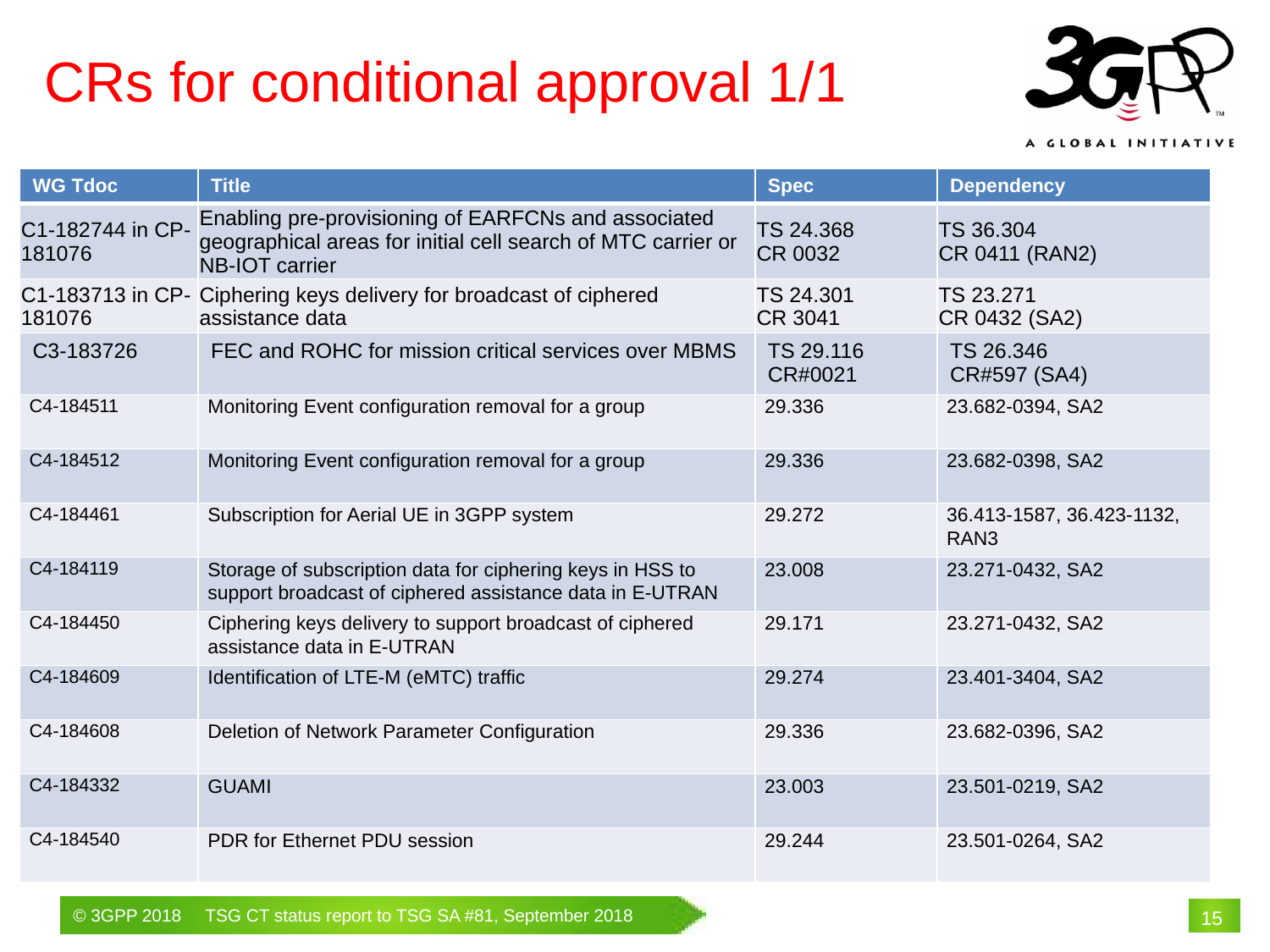

CRs for conditional approval 1/1

| WG Tdoc | Title | Spec | Dependency |
| --- | --- | --- | --- |
| C1-182744 in CP-181076 | Enabling pre-provisioning of EARFCNs and associated geographical areas for initial cell search of MTC carrier or NB-IOT carrier | TS 24.368 CR 0032 | TS 36.304 CR 0411 (RAN2) |
| C1-183713 in CP-181076 | Ciphering keys delivery for broadcast of ciphered assistance data | TS 24.301 CR 3041 | TS 23.271 CR 0432 (SA2) |
| C3-183726 | FEC and ROHC for mission critical services over MBMS | TS 29.116 CR#0021 | TS 26.346 CR#597 (SA4) |
| C4-184511 | Monitoring Event configuration removal for a group | 29.336 | 23.682-0394, SA2 |
| C4-184512 | Monitoring Event configuration removal for a group | 29.336 | 23.682-0398, SA2 |
| C4-184461 | Subscription for Aerial UE in 3GPP system | 29.272 | 36.413-1587, 36.423-1132, RAN3 |
| C4-184119 | Storage of subscription data for ciphering keys in HSS to support broadcast of ciphered assistance data in E-UTRAN | 23.008 | 23.271-0432, SA2 |
| C4-184450 | Ciphering keys delivery to support broadcast of ciphered assistance data in E-UTRAN | 29.171 | 23.271-0432, SA2 |
| C4-184609 | Identification of LTE-M (eMTC) traffic | 29.274 | 23.401-3404, SA2 |
| C4-184608 | Deletion of Network Parameter Configuration | 29.336 | 23.682-0396, SA2 |
| C4-184332 | GUAMI | 23.003 | 23.501-0219, SA2 |
| C4-184540 | PDR for Ethernet PDU session | 29.244 | 23.501-0264, SA2 |
# 15